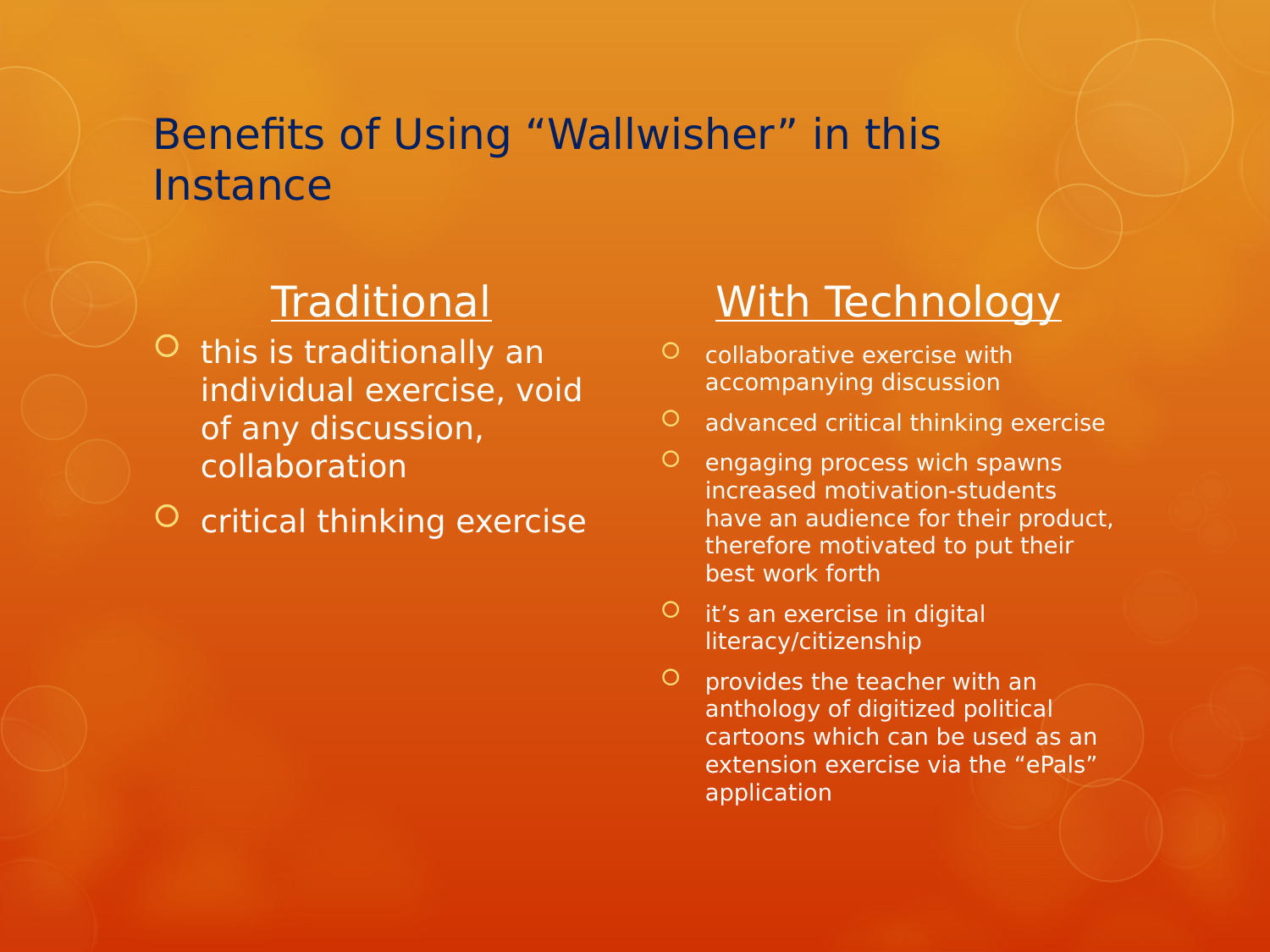

# Benefits of Using “Wallwisher” in this Instance
Traditional
With Technology
this is traditionally an individual exercise, void of any discussion, collaboration
critical thinking exercise

collaborative exercise with accompanying discussion
advanced critical thinking exercise
engaging process wich spawns increased motivation-students have an audience for their product, therefore motivated to put their best work forth
it’s an exercise in digital literacy/citizenship
provides the teacher with an anthology of digitized political cartoons which can be used as an extension exercise via the “ePals” application